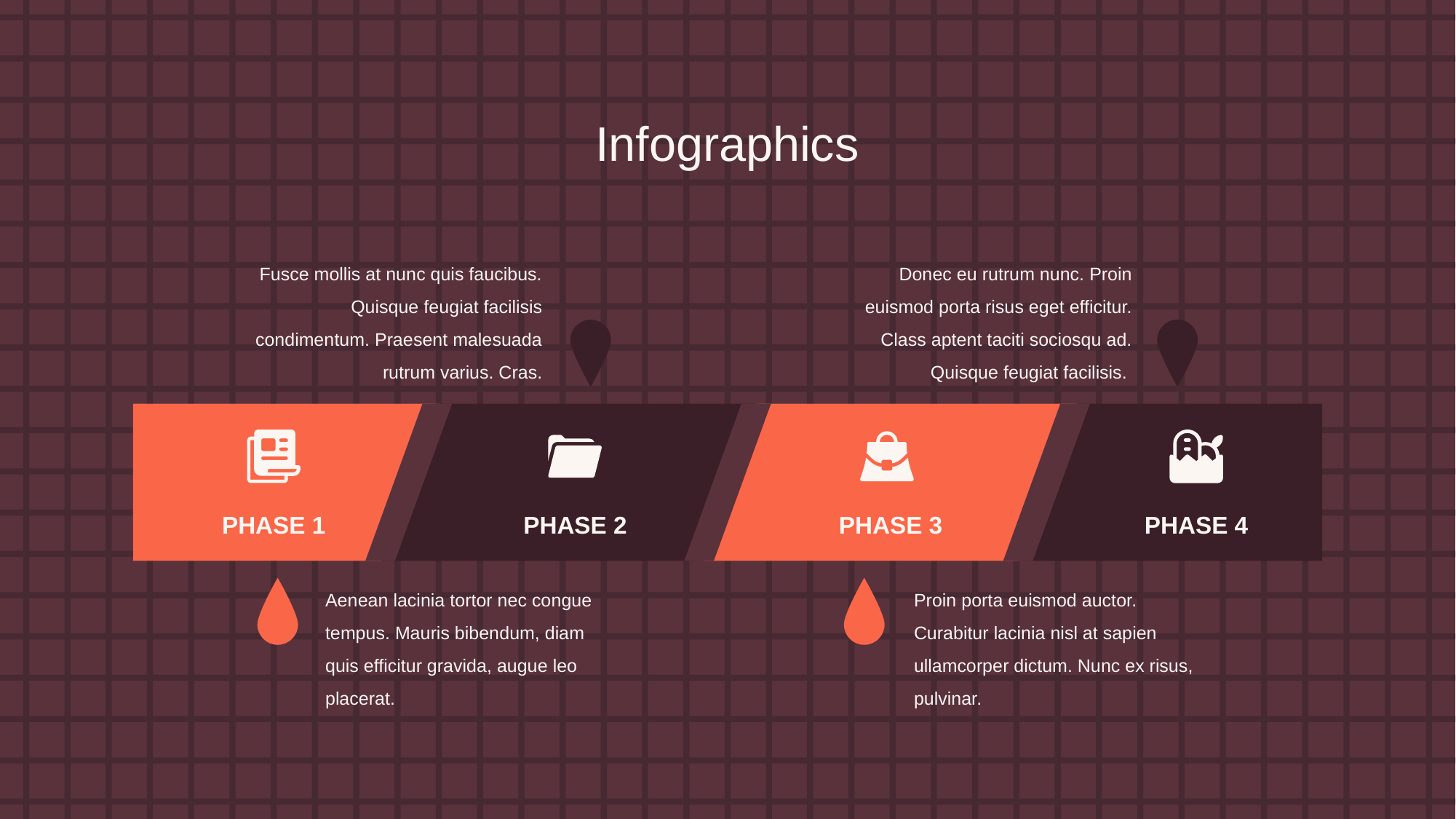

Infographics
Fusce mollis at nunc quis faucibus. Quisque feugiat facilisis condimentum. Praesent malesuada rutrum varius. Cras.
Donec eu rutrum nunc. Proin euismod porta risus eget efficitur. Class aptent taciti sociosqu ad. Quisque feugiat facilisis.

PHASE 1
PHASE 2
PHASE 3
PHASE 4
Aenean lacinia tortor nec congue tempus. Mauris bibendum, diam quis efficitur gravida, augue leo placerat.
Proin porta euismod auctor. Curabitur lacinia nisl at sapien ullamcorper dictum. Nunc ex risus, pulvinar.